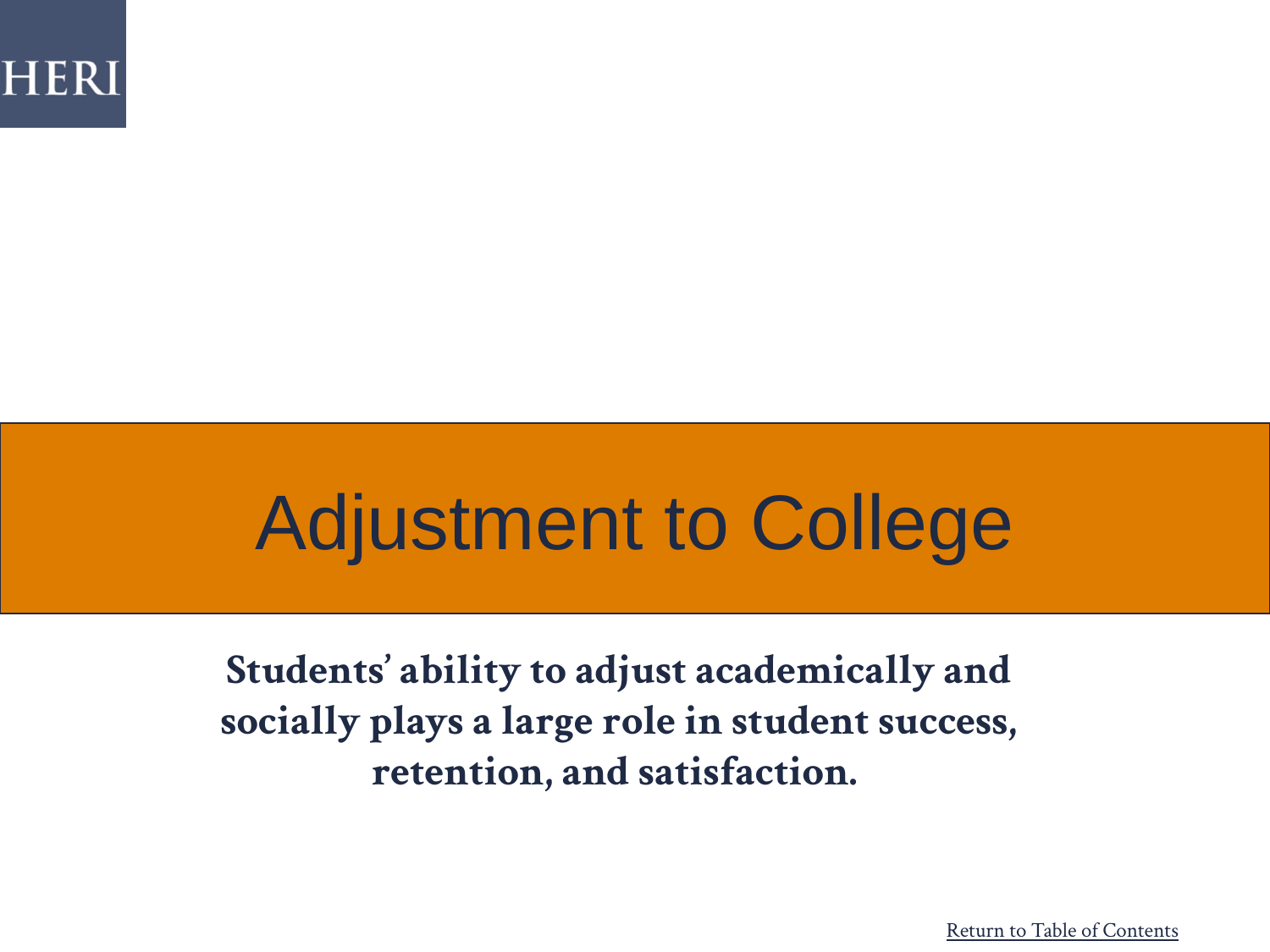

Adjustment to College
Students’ ability to adjust academically and socially plays a large role in student success, retention, and satisfaction.